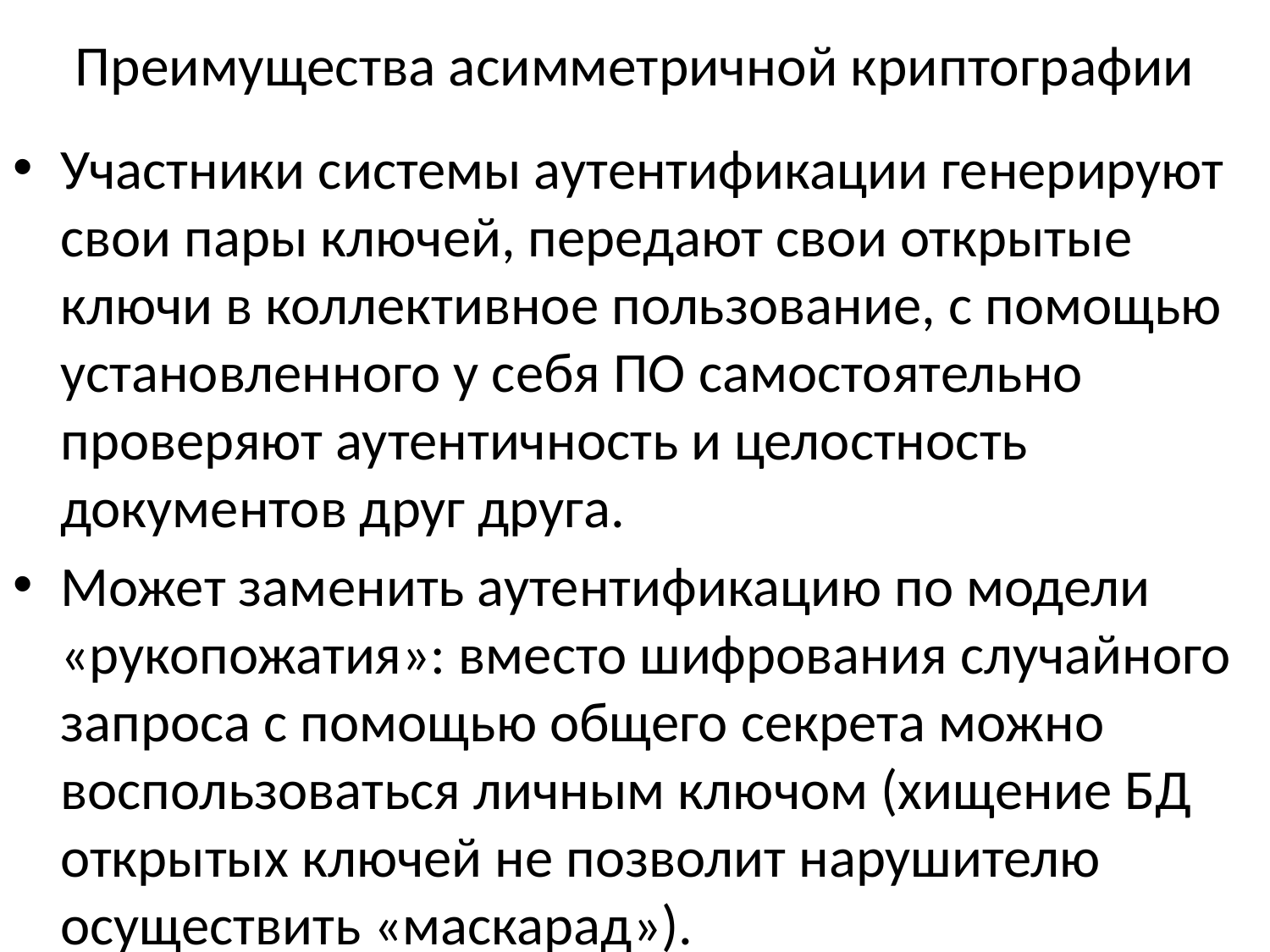

# Преимущества асимметричной криптографии
Участники системы аутентификации генерируют свои пары ключей, передают свои открытые ключи в коллективное пользование, с помощью установленного у себя ПО самостоятельно проверяют аутентичность и целостность документов друг друга.
Может заменить аутентификацию по модели «рукопожатия»: вместо шифрования случайного запроса с помощью общего секрета можно воспользоваться личным ключом (хищение БД открытых ключей не позволит нарушителю осуществить «маскарад»).